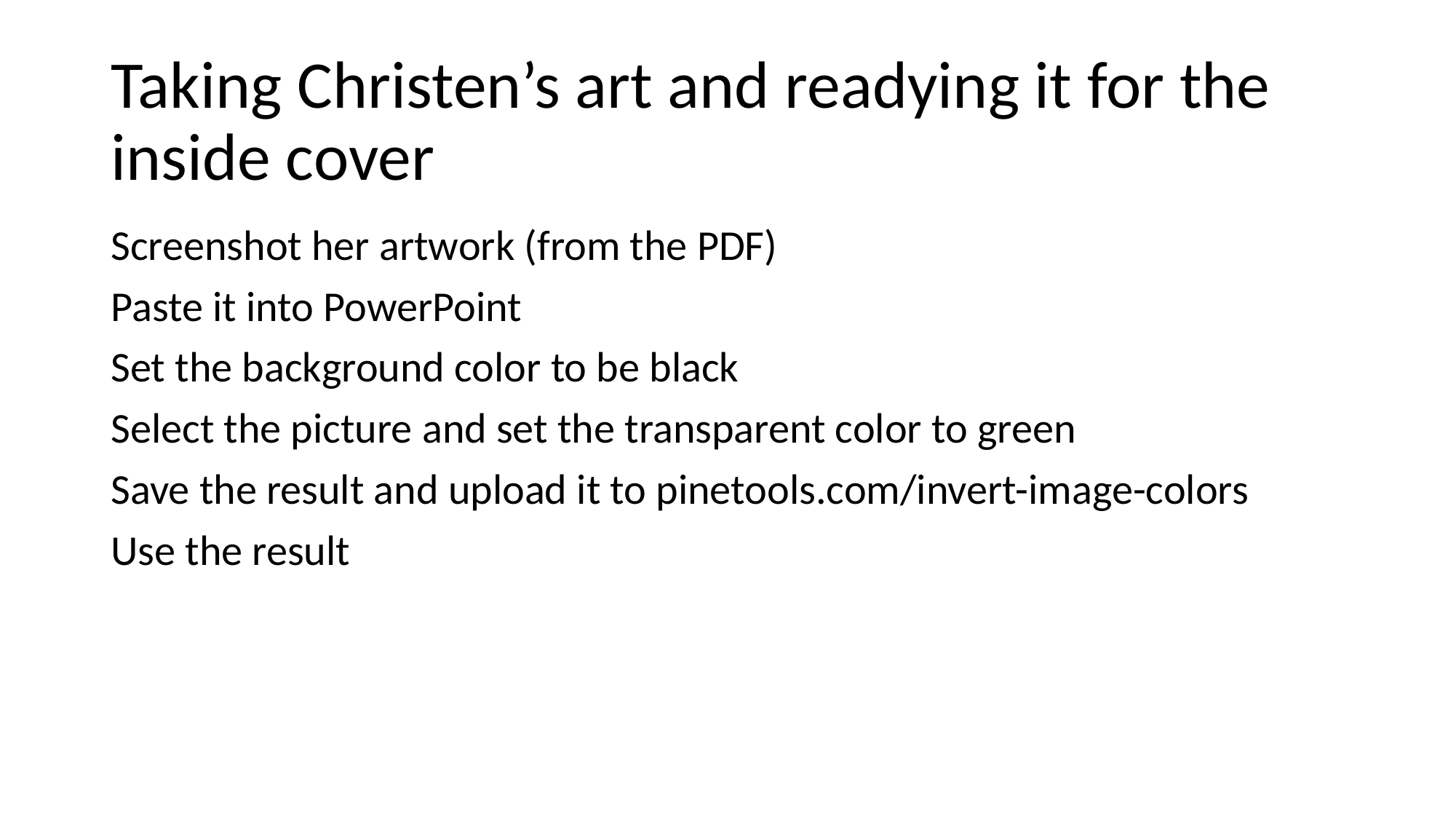

# Taking Christen’s art and readying it for the inside cover
Screenshot her artwork (from the PDF)
Paste it into PowerPoint
Set the background color to be black
Select the picture and set the transparent color to green
Save the result and upload it to pinetools.com/invert-image-colors
Use the result